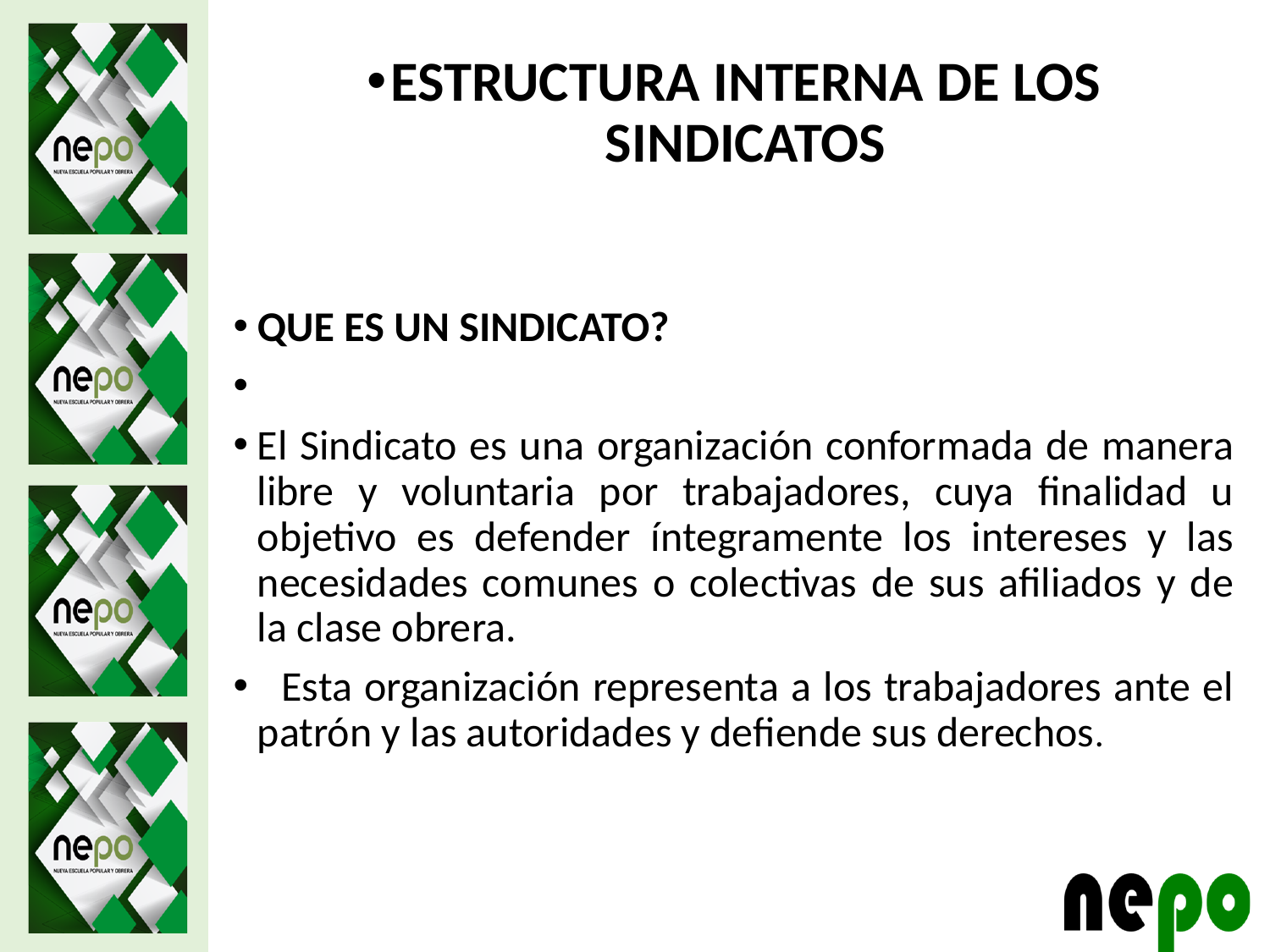

ESTRUCTURA INTERNA DE LOS SINDICATOS

QUE ES UN SINDICATO?

El Sindicato es una organización conformada de manera libre y voluntaria por trabajadores, cuya finalidad u objetivo es defender íntegramente los intereses y las necesidades comunes o colectivas de sus afiliados y de la clase obrera.
  Esta organización representa a los trabajadores ante el patrón y las autoridades y defiende sus derechos.